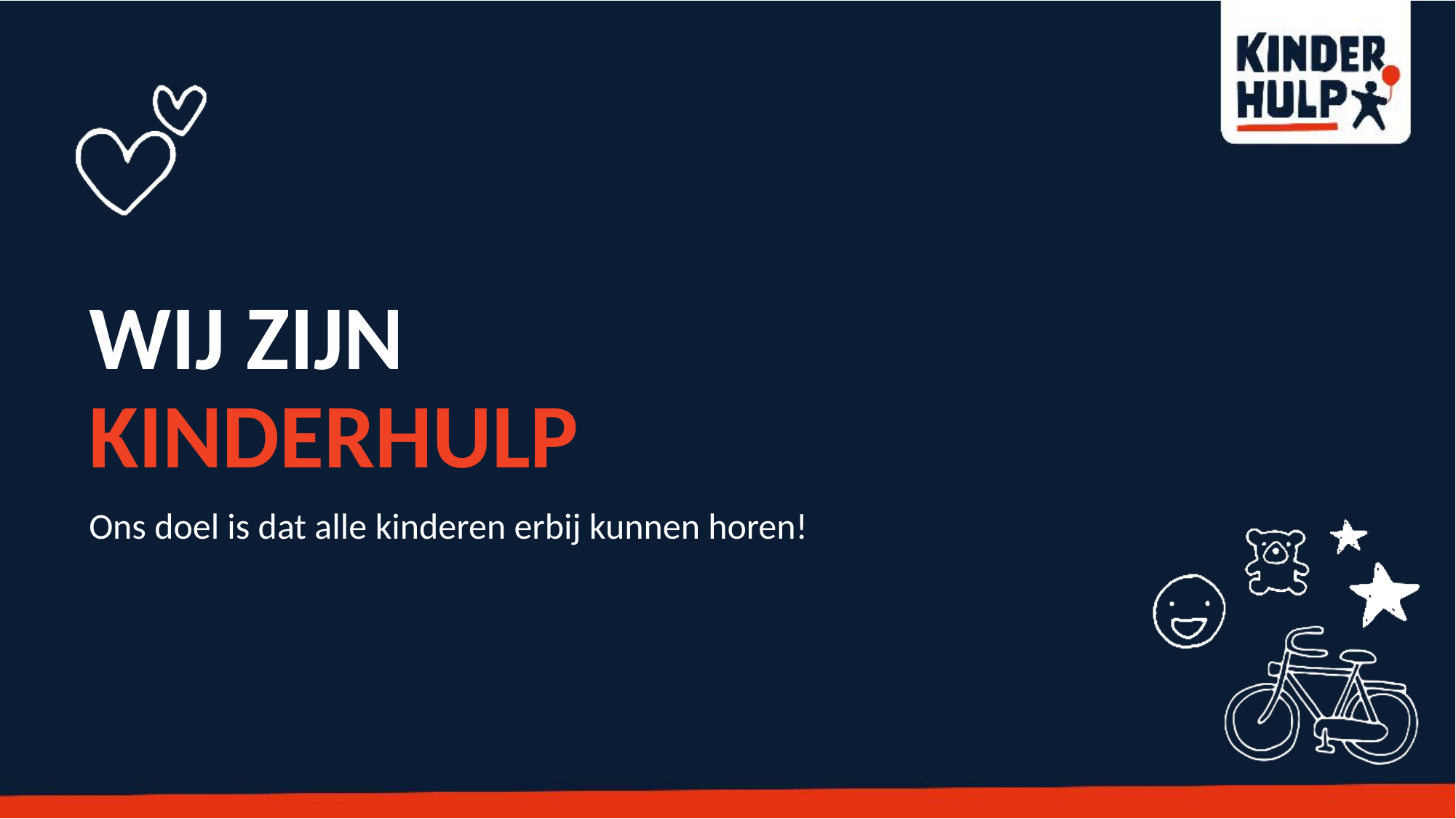

Ons doel is dat alle kinderen erbij kunnen horen!